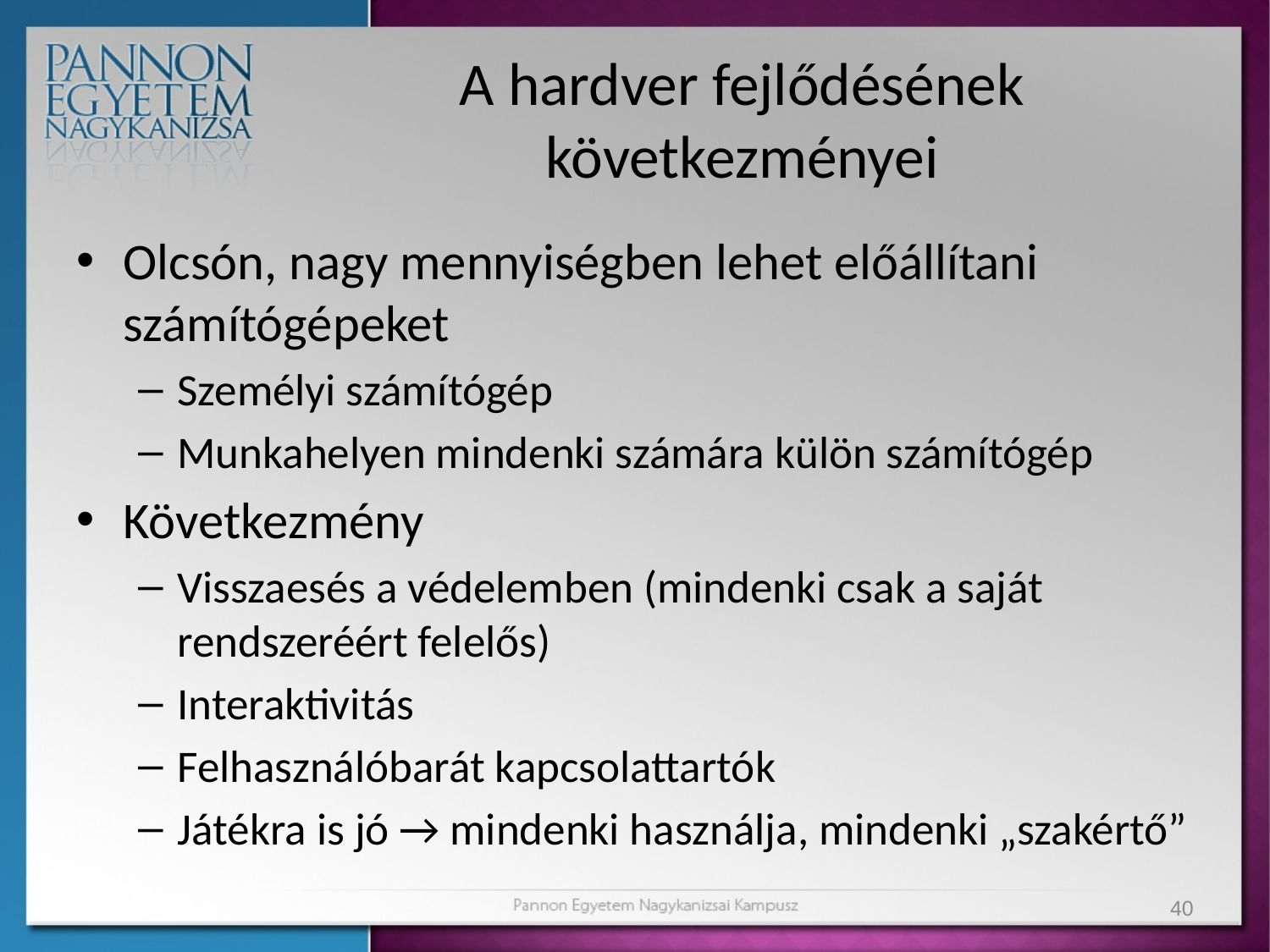

# A hardver fejlődésének következményei
Olcsón, nagy mennyiségben lehet előállítani számítógépeket
Személyi számítógép
Munkahelyen mindenki számára külön számítógép
Következmény
Visszaesés a védelemben (mindenki csak a saját rendszeréért felelős)
Interaktivitás
Felhasználóbarát kapcsolattartók
Játékra is jó → mindenki használja, mindenki „szakértő”
40